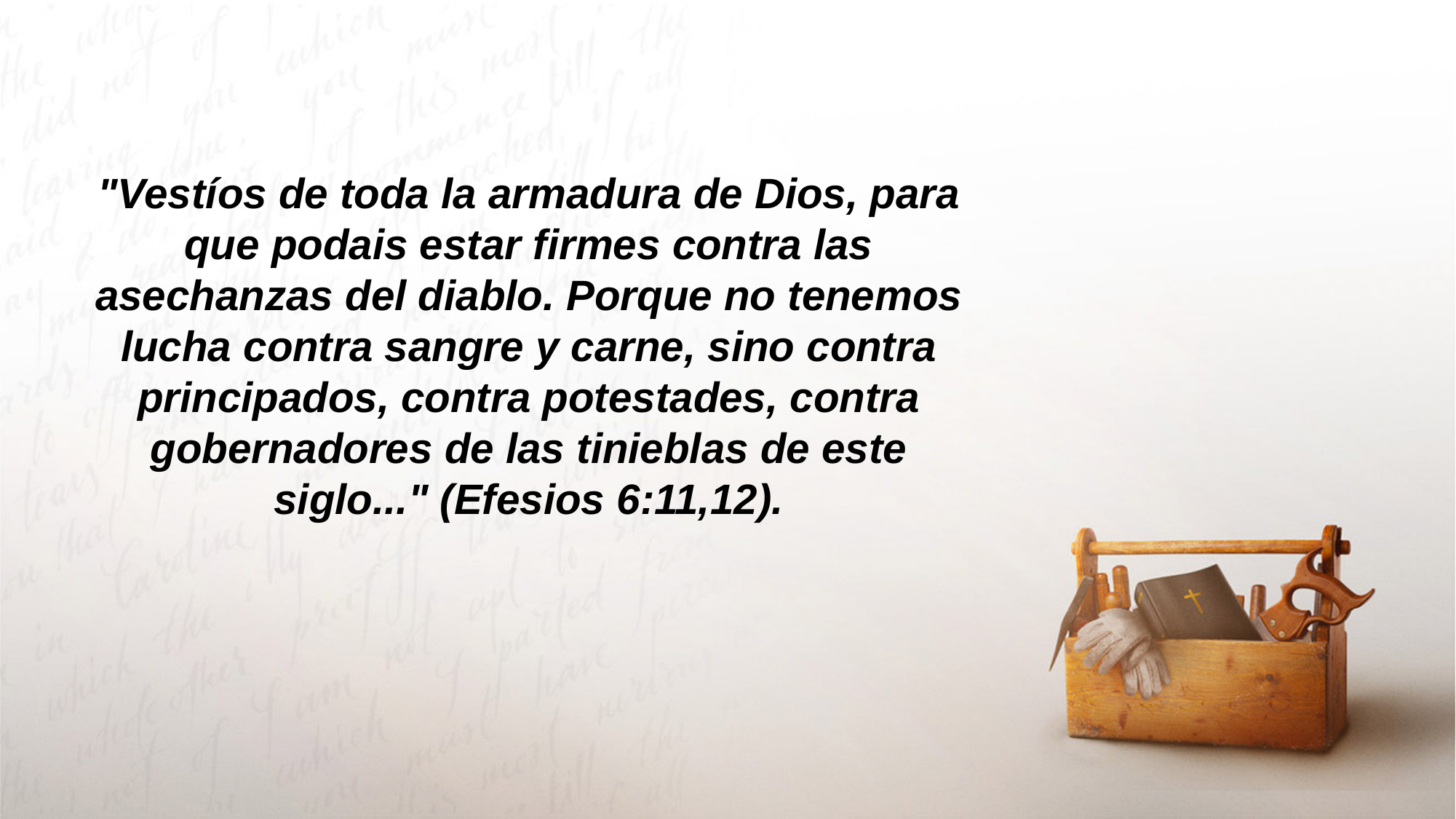

"Vestíos de toda la armadura de Dios, para que podais estar firmes contra las asechanzas del diablo. Porque no tenemos lucha contra sangre y carne, sino contra principados, contra potestades, contra gobernadores de las tinieblas de este siglo..." (Efesios 6:11,12).